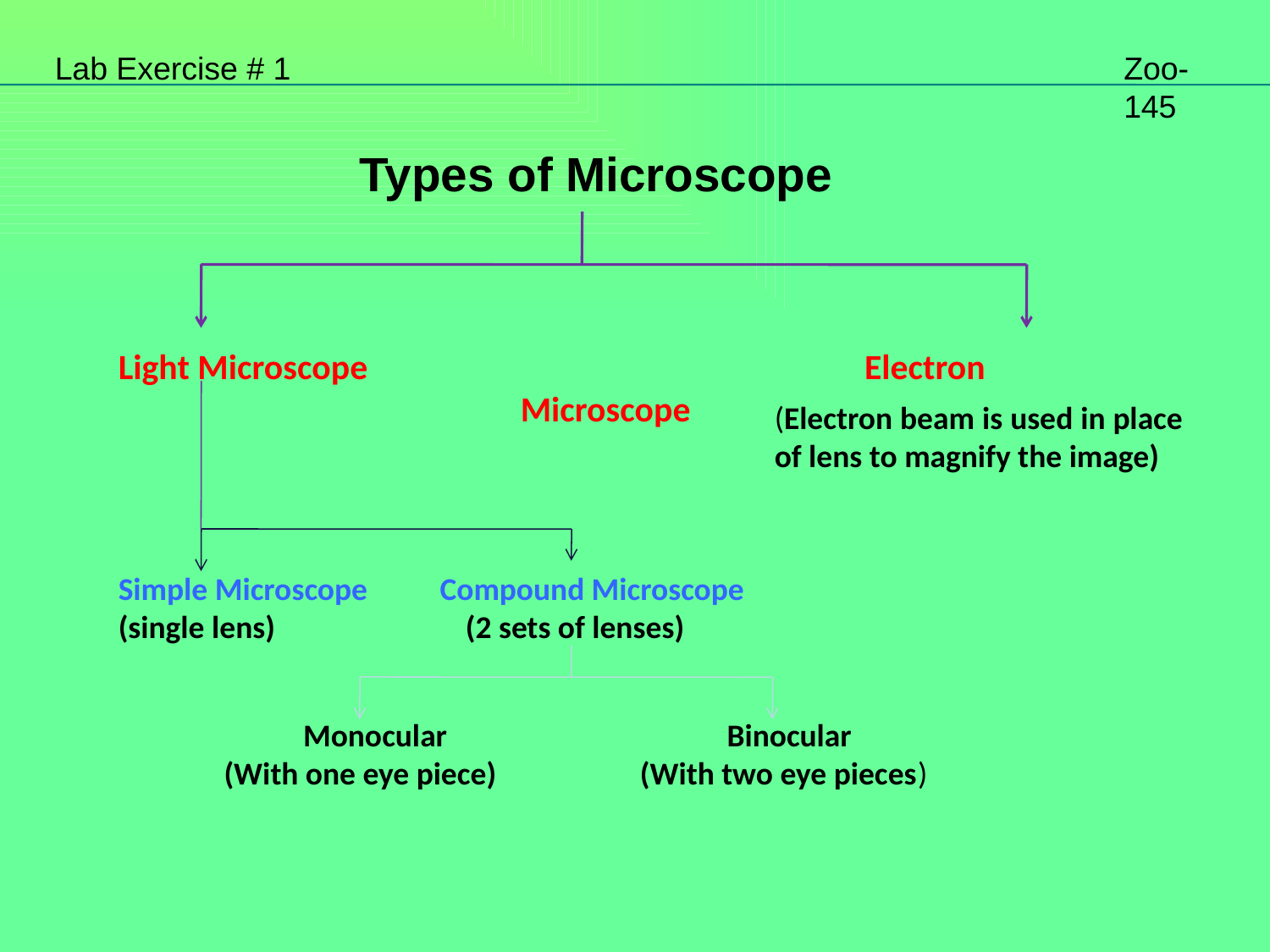

Lab Exercise # 1
Zoo- 145

  Types of Microscope
Light Microscope
                                           Electron Microscope
(Electron beam is used in place of lens to magnify the image)

Simple Microscope          Compound Microscope
(single lens)	             (2 sets of lenses)

           Monocular		                 Binocular
(With one eye piece)                    (With two eye pieces)